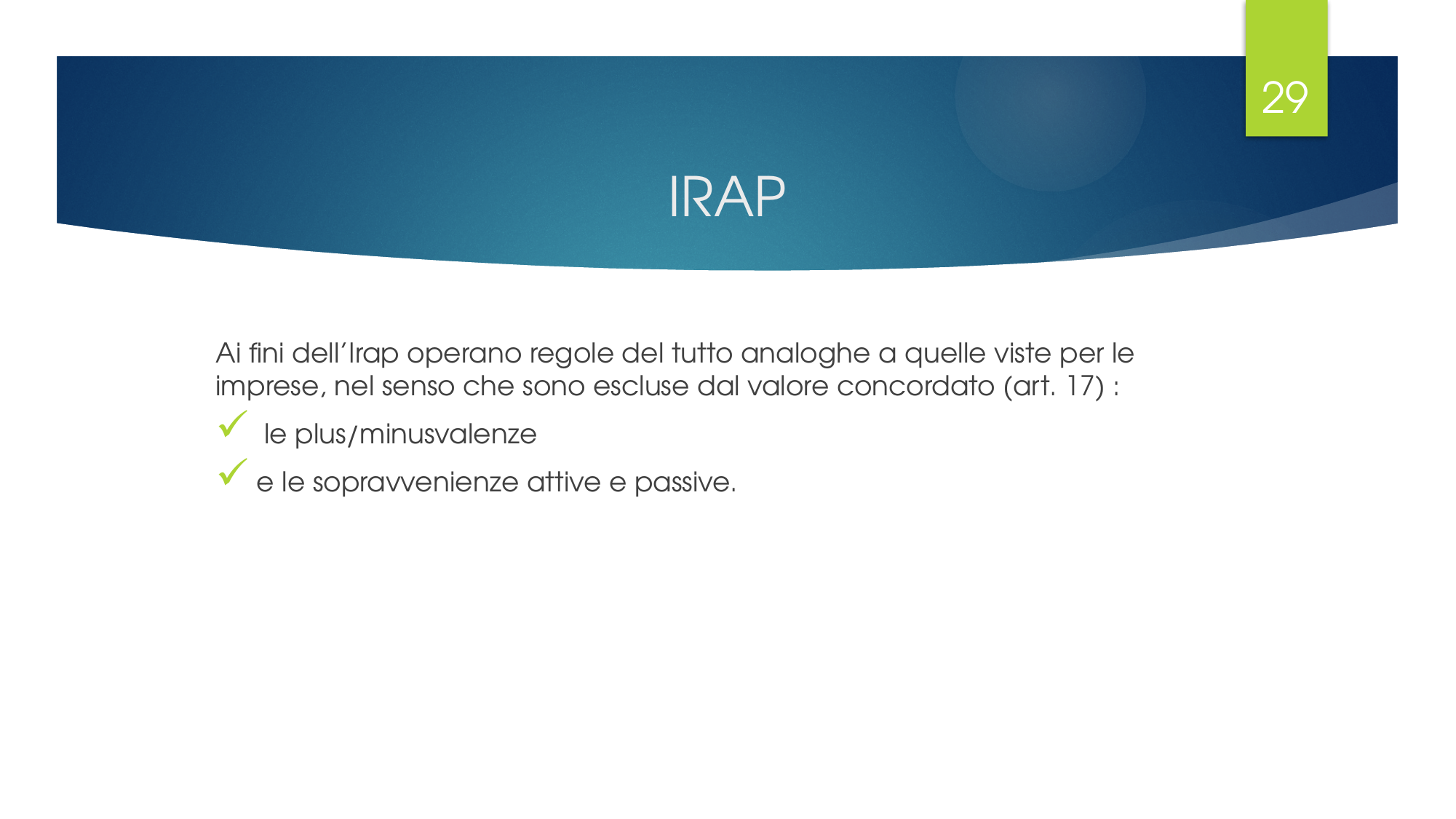

29
# IRAP
Ai fini dell’Irap operano regole del tutto analoghe a quelle viste per le imprese, nel senso che sono escluse dal valore concordato (art. 17) :
 le plus/minusvalenze
e le sopravvenienze attive e passive.